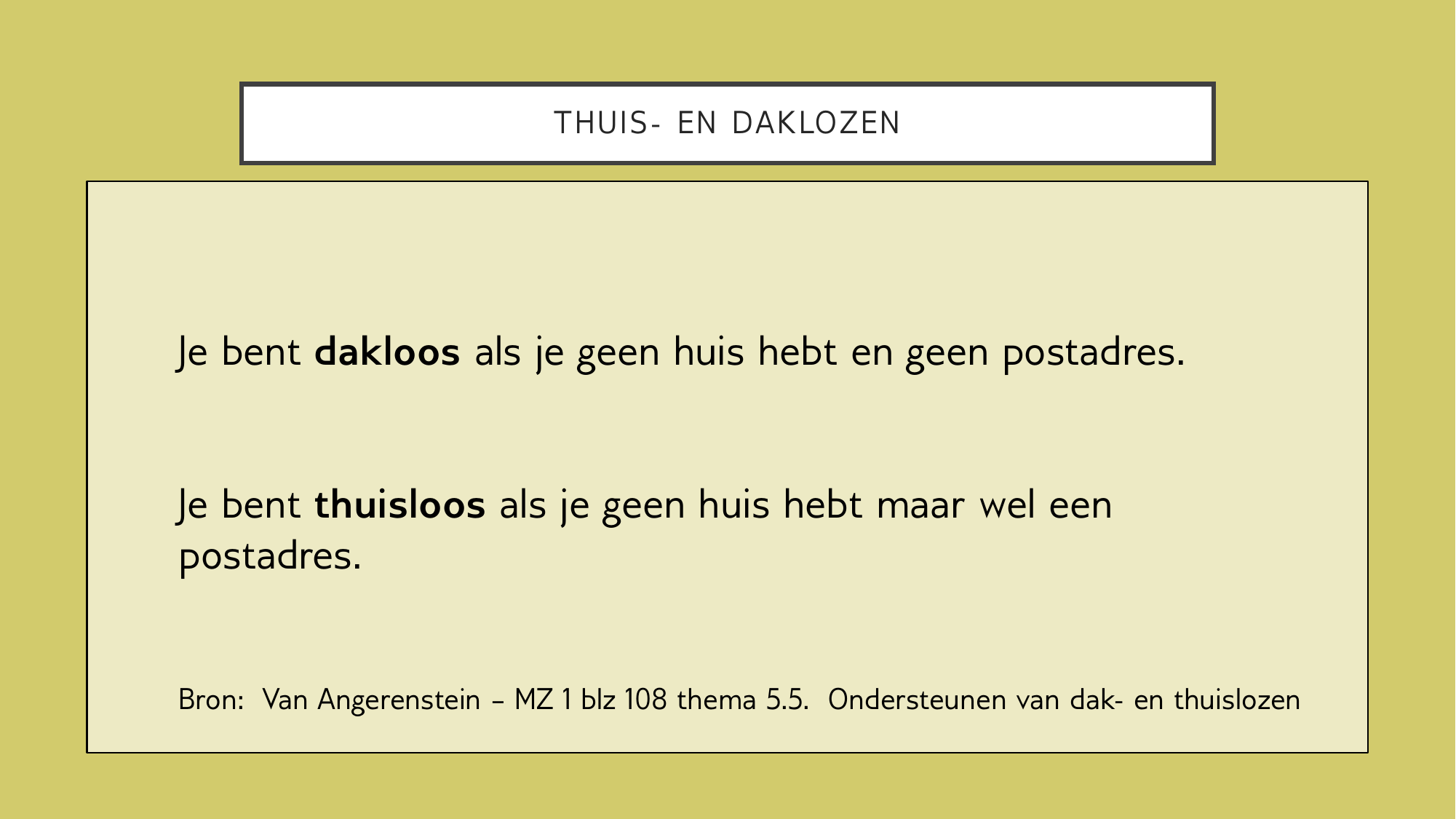

# Thuis- en daklozen

Je bent dakloos als je geen huis hebt en geen postadres.

Je bent thuisloos als je geen huis hebt maar wel een postadres.

Bron:  Van Angerenstein – MZ 1 blz 108 thema 5.5.  Ondersteunen van dak- en thuislozen